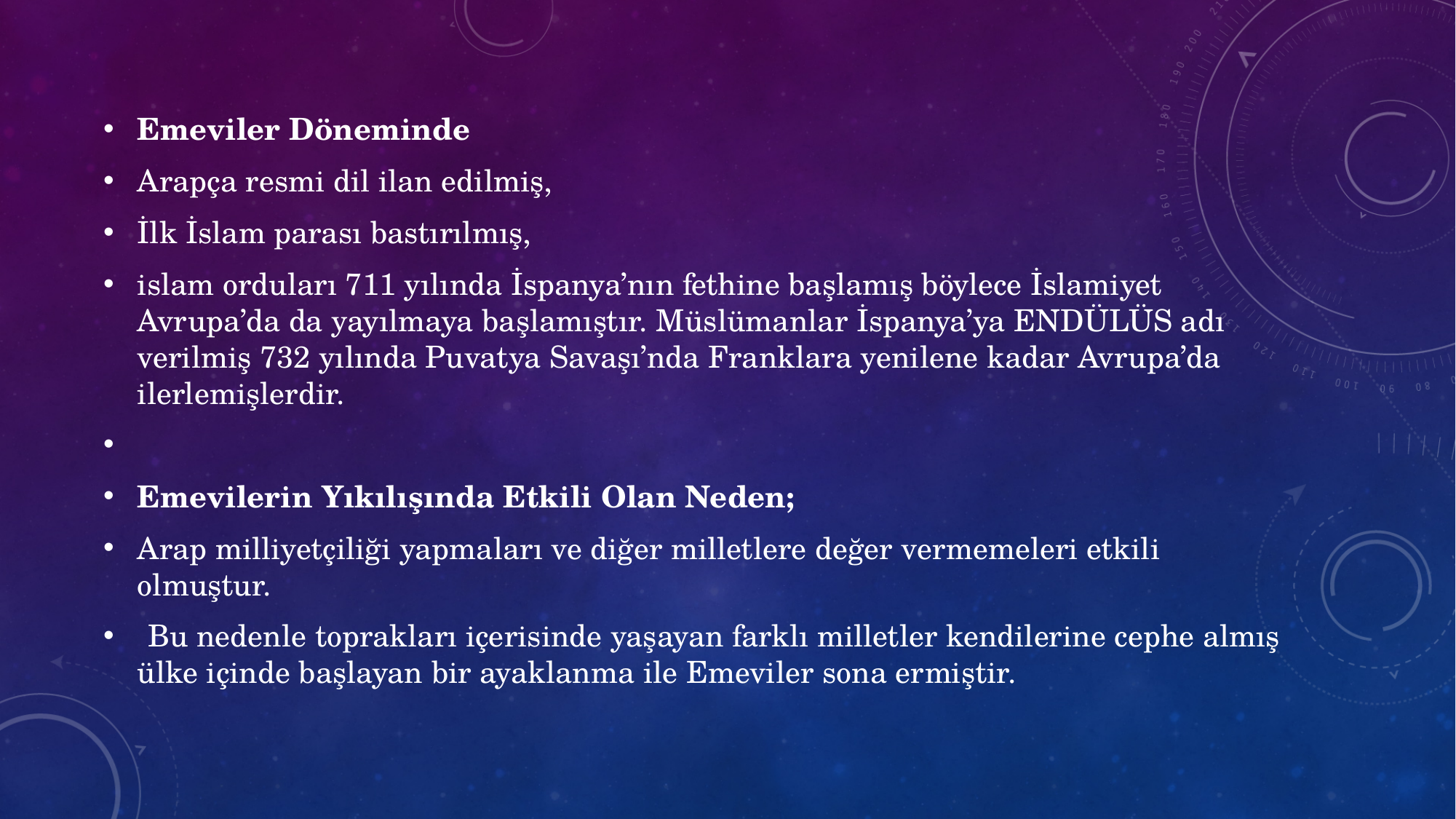

Emeviler Döneminde
Arapça resmi dil ilan edilmiş,
İlk İslam parası bastırılmış,
islam orduları 711 yılında İspanya’nın fethine başlamış böylece İslamiyet Avrupa’da da yayılmaya başlamıştır. Müslümanlar İspanya’ya ENDÜLÜS adı verilmiş 732 yılında Puvatya Savaşı’nda Franklara yenilene kadar Avrupa’da ilerlemişlerdir.

Emevilerin Yıkılışında Etkili Olan Neden;
Arap milliyetçiliği yapmaları ve diğer milletlere değer vermemeleri etkili olmuştur.
 Bu nedenle toprakları içerisinde yaşayan farklı milletler kendilerine cephe almış ülke içinde başlayan bir ayaklanma ile Emeviler sona ermiştir.